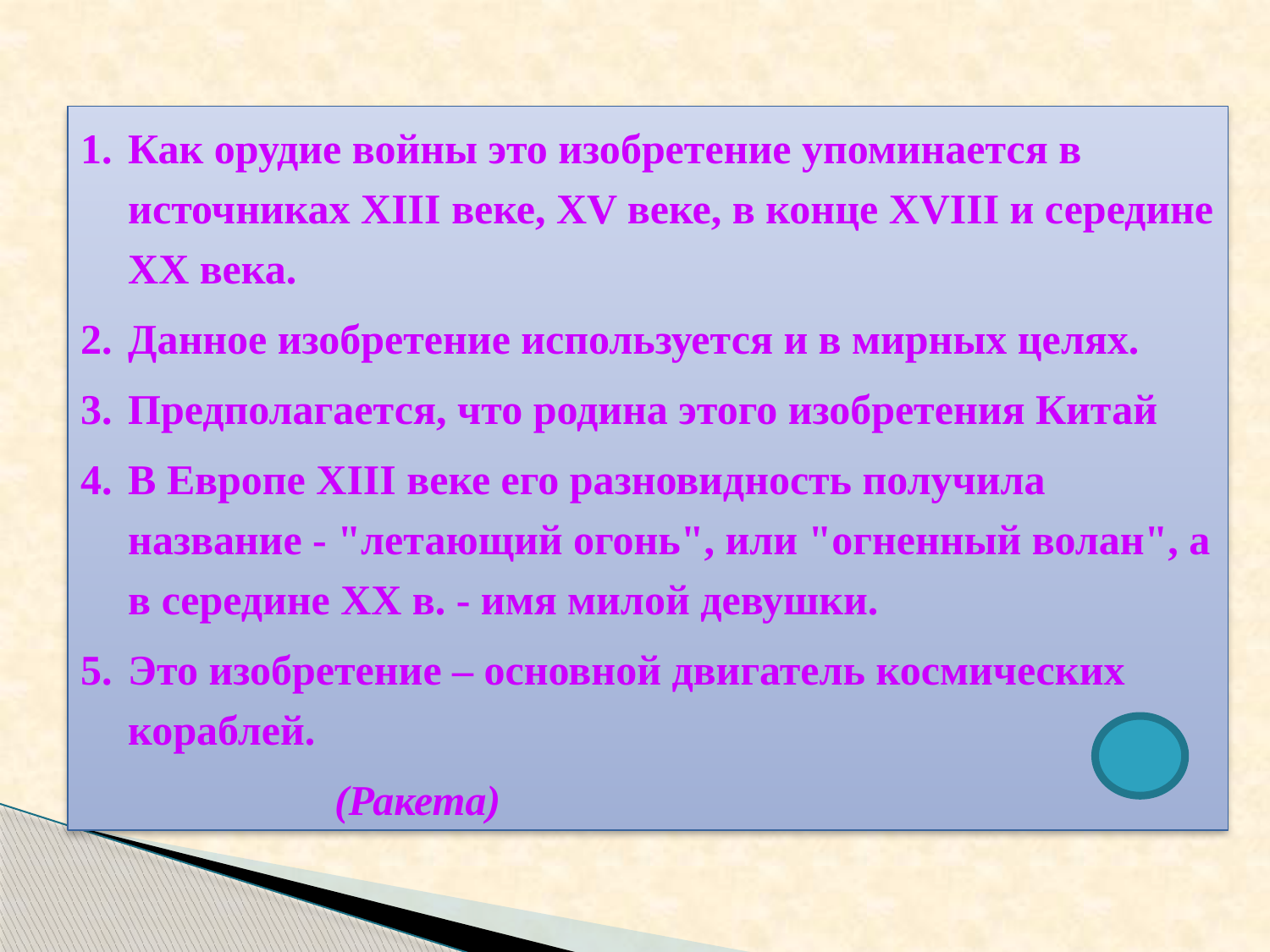

Как орудие войны это изобретение упоминается в источниках XIII веке, XV веке, в конце XVIII и середине XX века.
Данное изобретение используется и в мирных целях.
Предполагается, что родина этого изобретения Китай
В Европе XIII веке его разновидность получила название - "летающий огонь", или "огненный волан", а в середине XX в. - имя милой девушки.
Это изобретение – основной двигатель космических кораблей.
(Ракета)